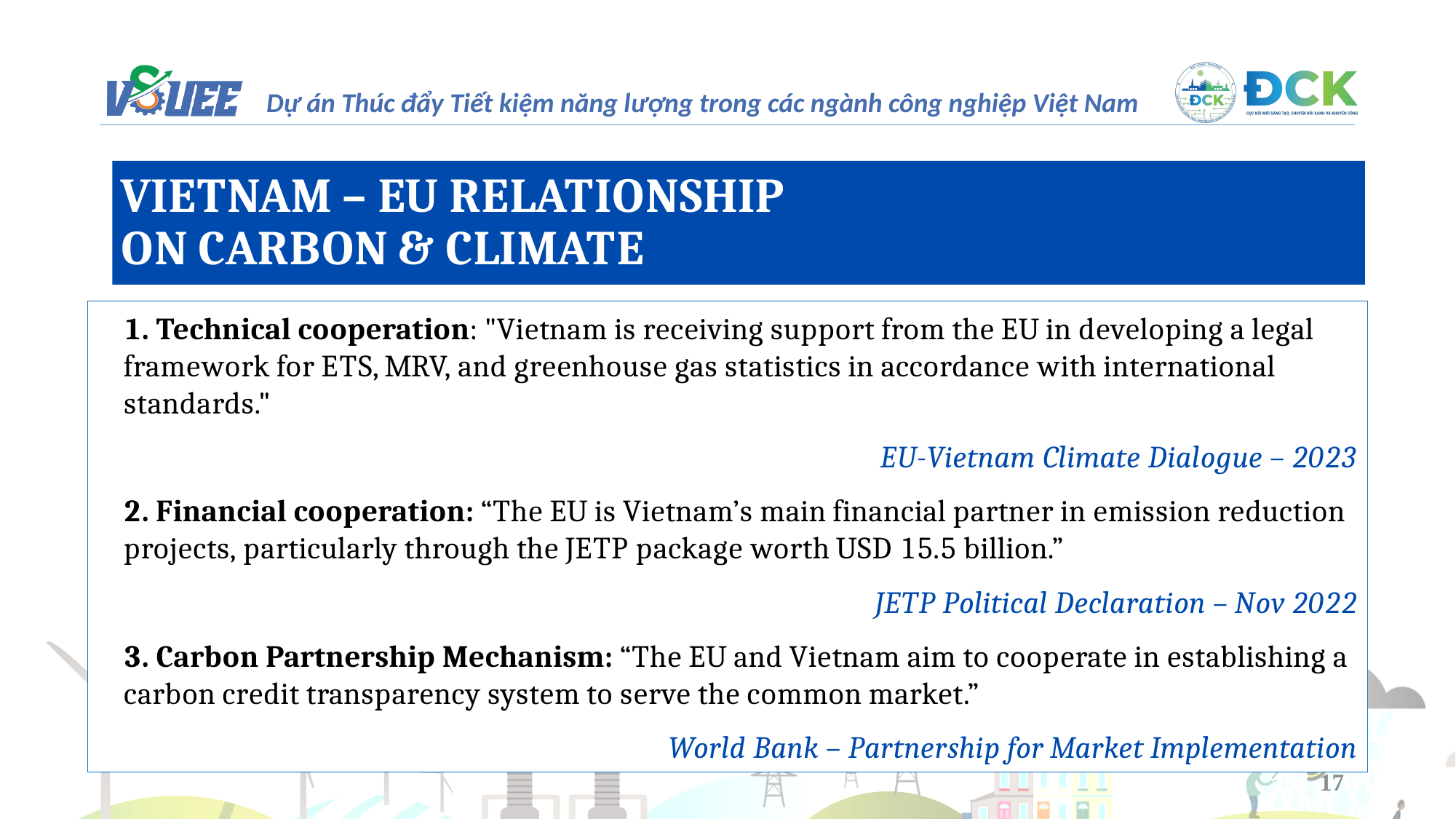

VIETNAM – EU RELATIONSHIP
ON CARBON & CLIMATE
1. Technical cooperation: "Vietnam is receiving support from the EU in developing a legal framework for ETS, MRV, and greenhouse gas statistics in accordance with international standards."
EU-Vietnam Climate Dialogue – 2023
2. Financial cooperation: “The EU is Vietnam’s main financial partner in emission reduction projects, particularly through the JETP package worth USD 15.5 billion.”
JETP Political Declaration – Nov 2022
3. Carbon Partnership Mechanism: “The EU and Vietnam aim to cooperate in establishing a carbon credit transparency system to serve the common market.”
World Bank – Partnership for Market Implementation
17